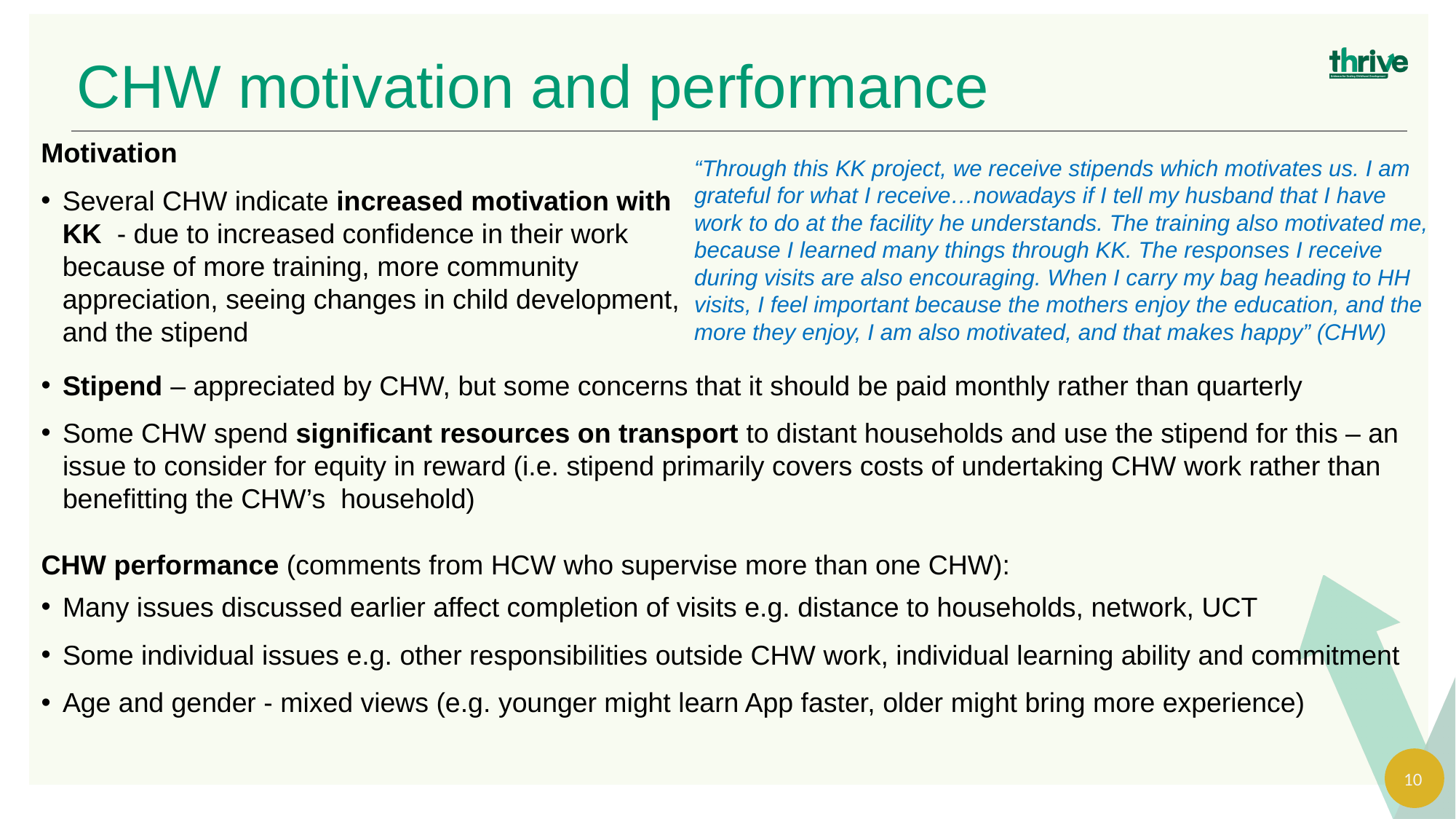

CHW motivation and performance
Motivation
Several CHW indicate increased motivation with KK  - due to increased confidence in their work because of more training, more community appreciation, seeing changes in child development, and the stipend
“Through this KK project, we receive stipends which motivates us. I am grateful for what I receive…nowadays if I tell my husband that I have work to do at the facility he understands. The training also motivated me, because I learned many things through KK. The responses I receive during visits are also encouraging. When I carry my bag heading to HH visits, I feel important because the mothers enjoy the education, and the more they enjoy, I am also motivated, and that makes happy” (CHW)
Stipend – appreciated by CHW, but some concerns that it should be paid monthly rather than quarterly
Some CHW spend significant resources on transport to distant households and use the stipend for this – an issue to consider for equity in reward (i.e. stipend primarily covers costs of undertaking CHW work rather than benefitting the CHW’s  household)
CHW performance (comments from HCW who supervise more than one CHW):
Many issues discussed earlier affect completion of visits e.g. distance to households, network, UCT
Some individual issues e.g. other responsibilities outside CHW work, individual learning ability and commitment
Age and gender - mixed views (e.g. younger might learn App faster, older might bring more experience)